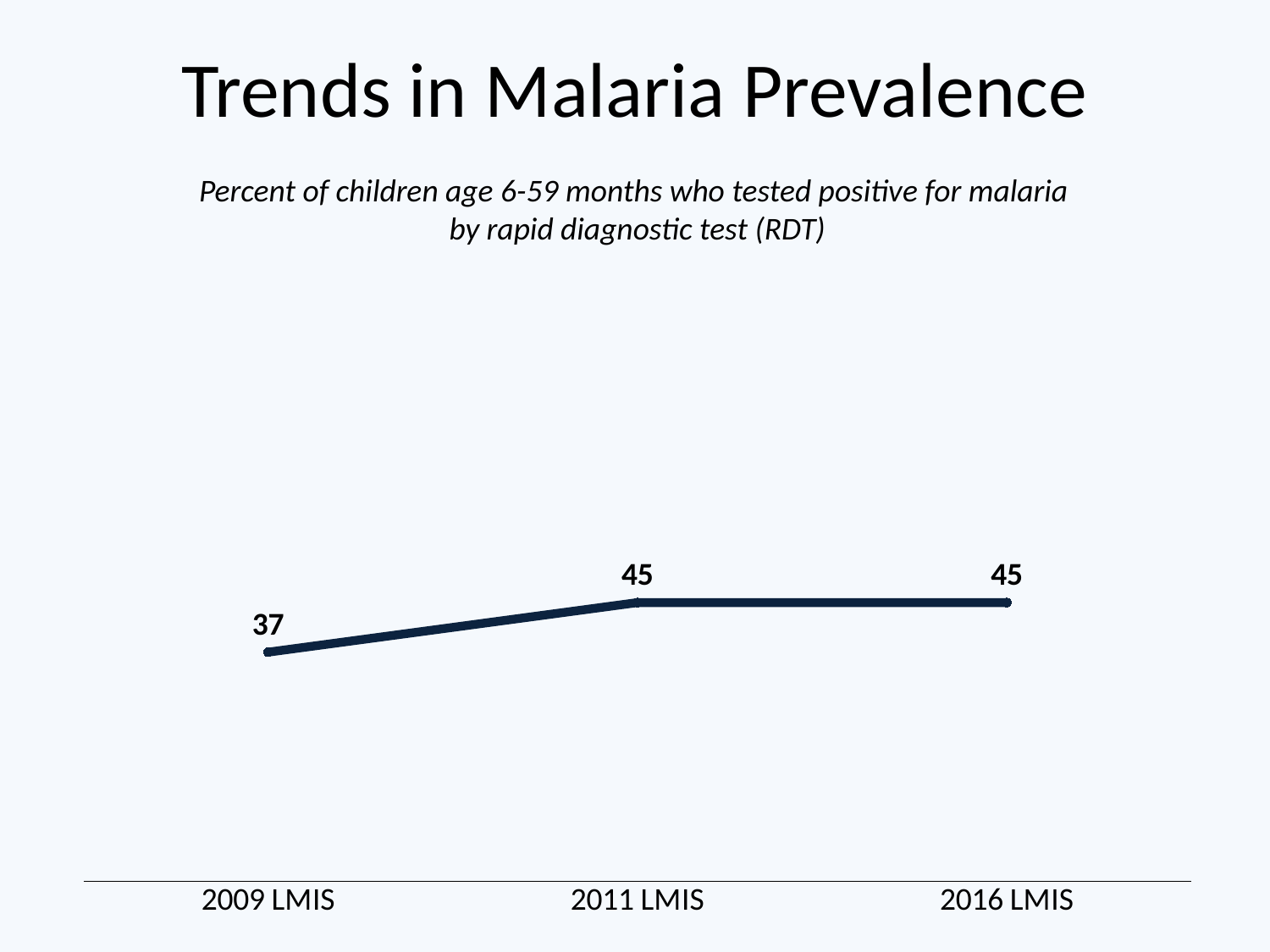

# Trends in Malaria Prevalence
Percent of children age 6-59 months who tested positive for malaria
by rapid diagnostic test (RDT)

### Chart

| Category | Series 1 |
|---|---|
| 2009 LMIS | 37.0 |
| 2011 LMIS | 45.0 |
| 2016 LMIS | 45.0 |